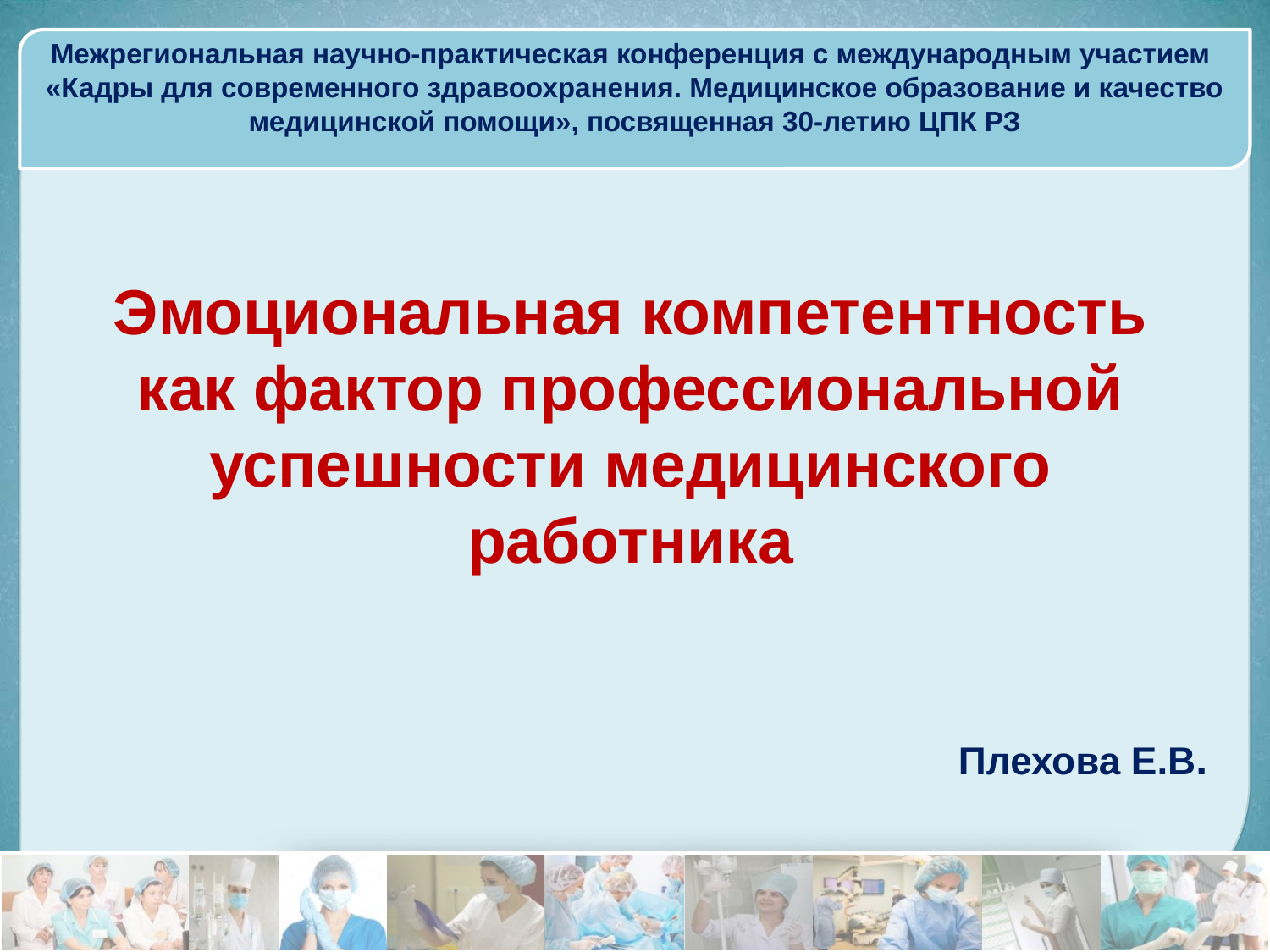

Межрегиональная научно-практическая конференция с международным участием
«Кадры для современного здравоохранения. Медицинское образование и качество медицинской помощи», посвященная 30-летию ЦПК РЗ

# Эмоциональная компетентность как фактор профессиональной успешности медицинского работника
Плехова Е.В.